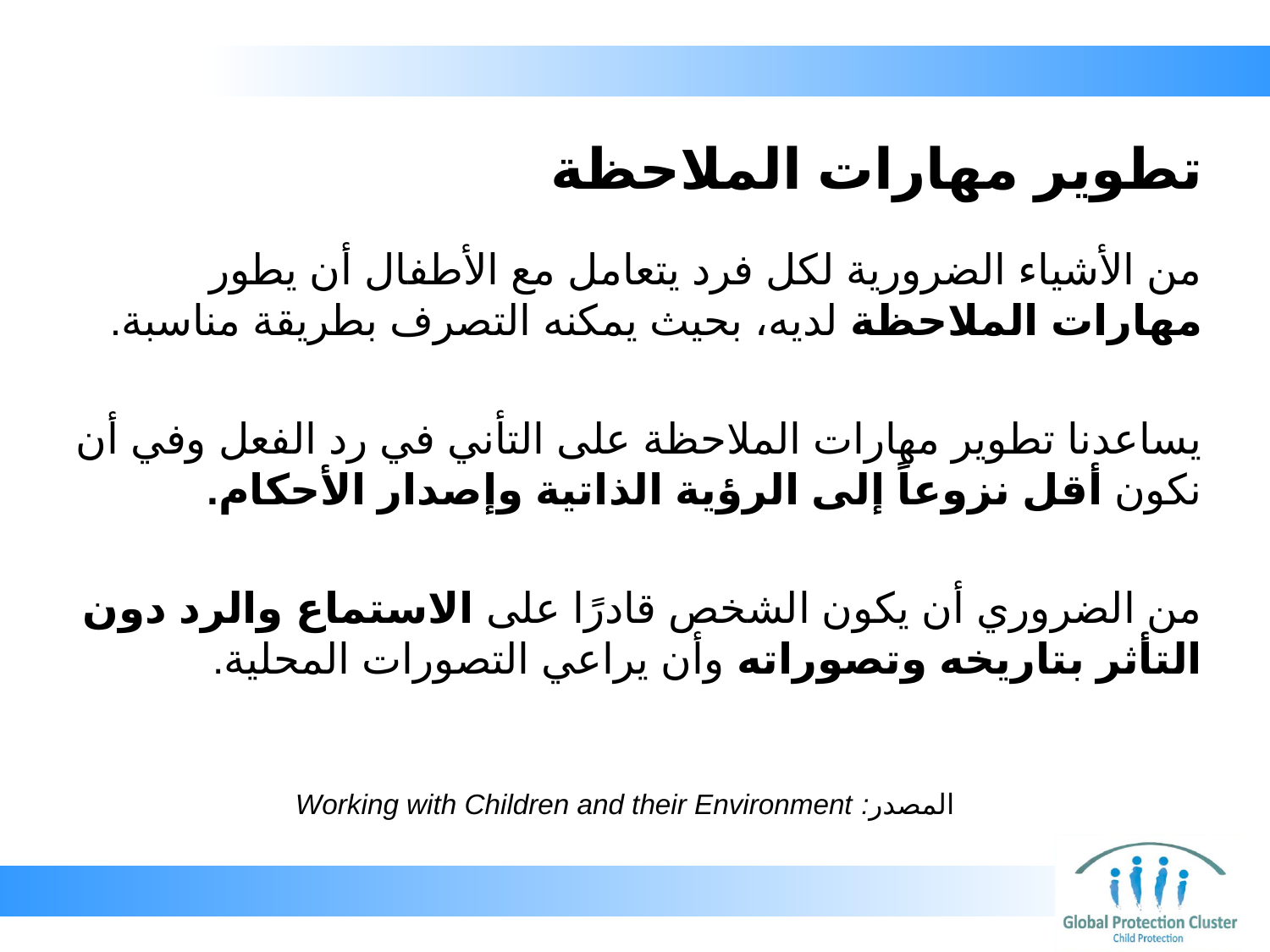

# تطوير مهارات الملاحظة
من الأشياء الضرورية لكل فرد يتعامل مع الأطفال أن يطور مهارات الملاحظة لديه، بحيث يمكنه التصرف بطريقة مناسبة.

يساعدنا تطوير مهارات الملاحظة على التأني في رد الفعل وفي أن نكون أقل نزوعاً إلى الرؤية الذاتية وإصدار الأحكام.

من الضروري أن يكون الشخص قادرًا على الاستماع والرد دون التأثر بتاريخه وتصوراته وأن يراعي التصورات المحلية.

المصدر: Working with Children and their Environment